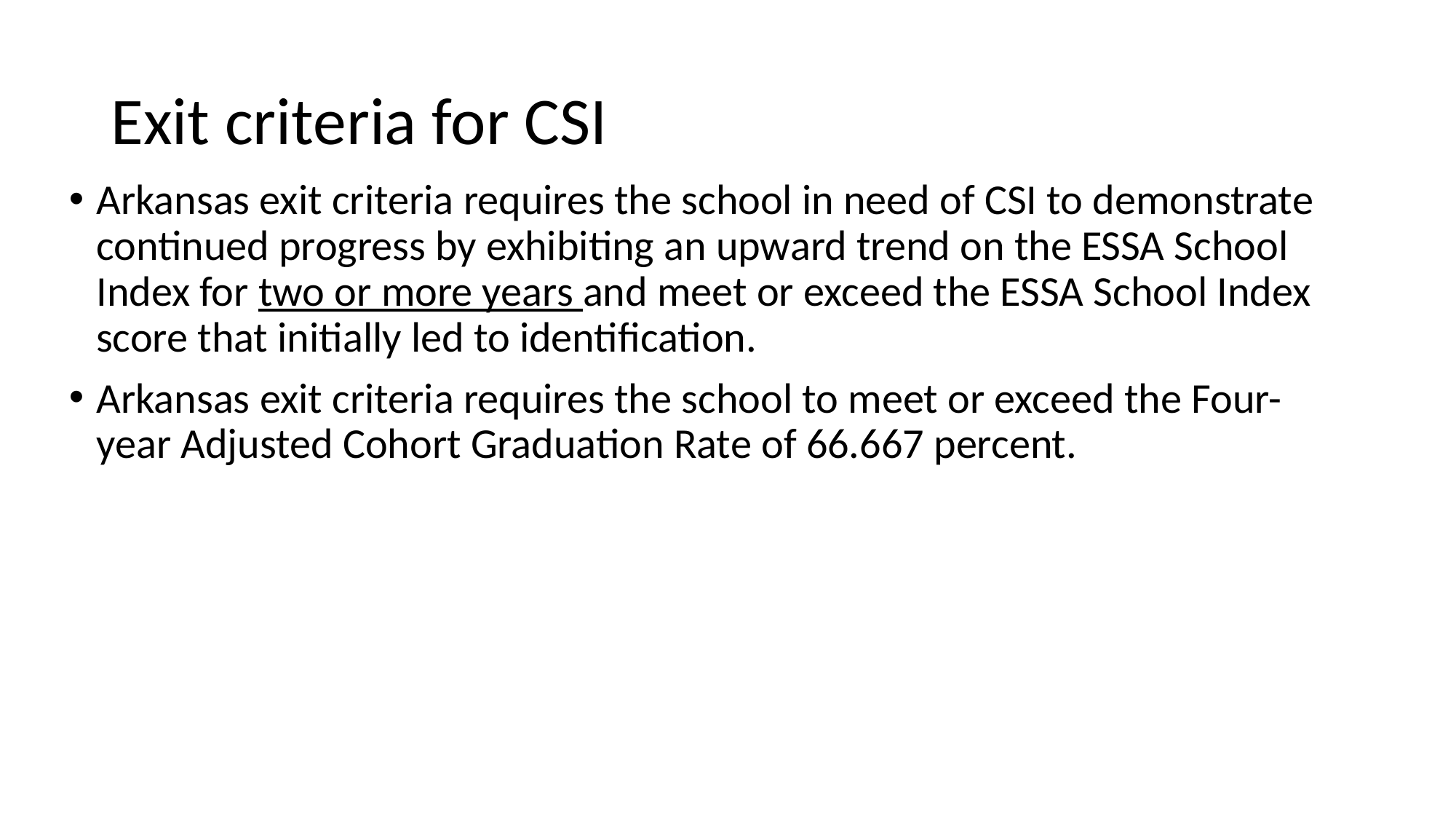

# Exit criteria for CSI
Arkansas exit criteria requires the school in need of CSI to demonstrate continued progress by exhibiting an upward trend on the ESSA School Index for two or more years and meet or exceed the ESSA School Index score that initially led to identification.
Arkansas exit criteria requires the school to meet or exceed the Four-year Adjusted Cohort Graduation Rate of 66.667 percent.